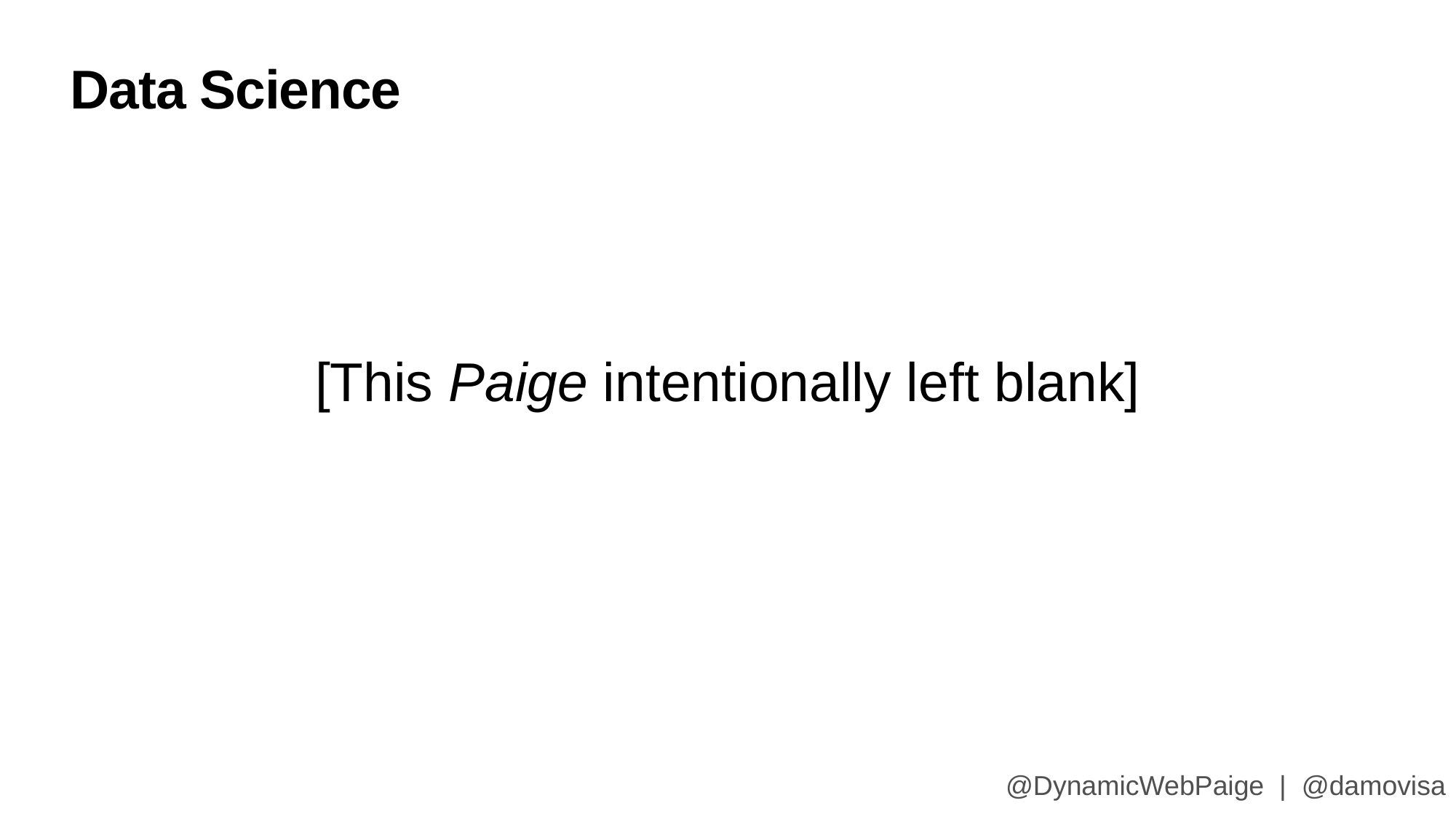

# Data Science

[This Paige intentionally left blank]